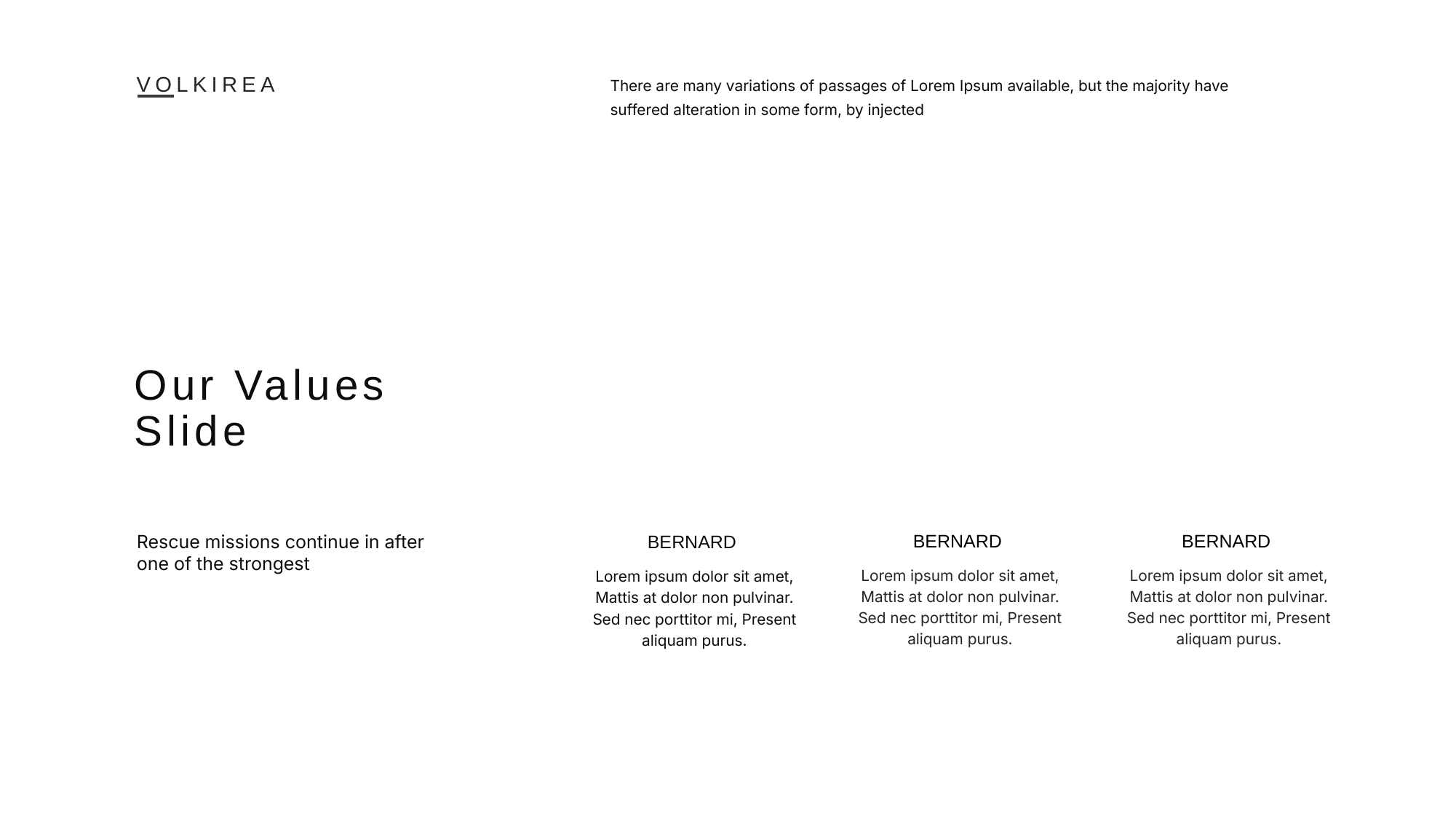

There are many variations of passages of Lorem Ipsum available, but the majority have suffered alteration in some form, by injected
VOLKIREA

Our Values
Slide
BERNARD
Lorem ipsum dolor sit amet, Mattis at dolor non pulvinar. Sed nec porttitor mi, Present aliquam purus.
BERNARD
Lorem ipsum dolor sit amet, Mattis at dolor non pulvinar. Sed nec porttitor mi, Present aliquam purus.
Rescue missions continue in after one of the strongest
BERNARD
Lorem ipsum dolor sit amet, Mattis at dolor non pulvinar. Sed nec porttitor mi, Present aliquam purus.